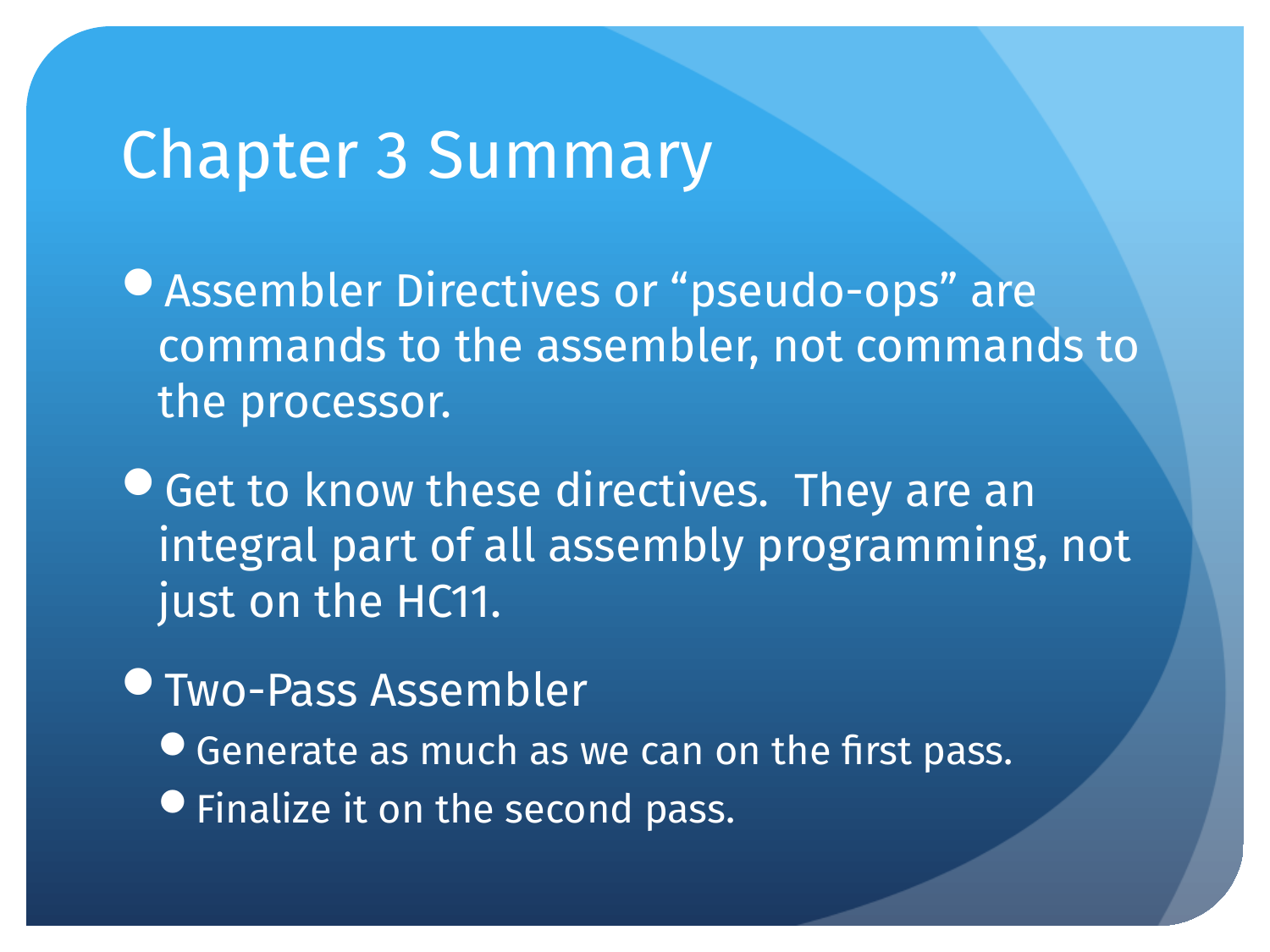

# Chapter 3 Summary
Assembler Directives or “pseudo-ops” are commands to the assembler, not commands to the processor.
Get to know these directives.  They are an integral part of all assembly programming, not just on the HC11.
Two-Pass Assembler
Generate as much as we can on the first pass.
Finalize it on the second pass.